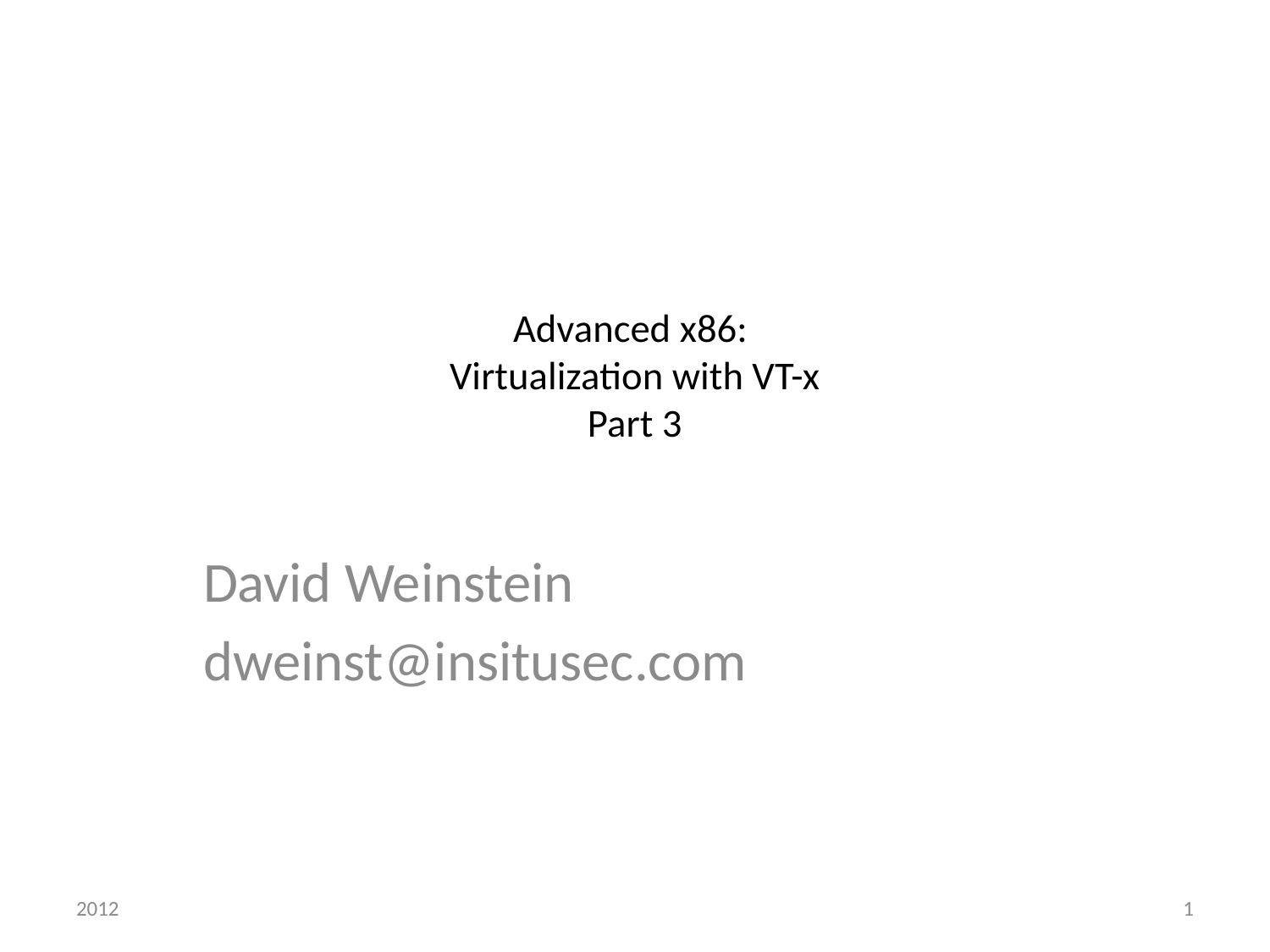

# Advanced x86: Virtualization with VT-x Part 3
David Weinstein
dweinst@insitusec.com
2012

1